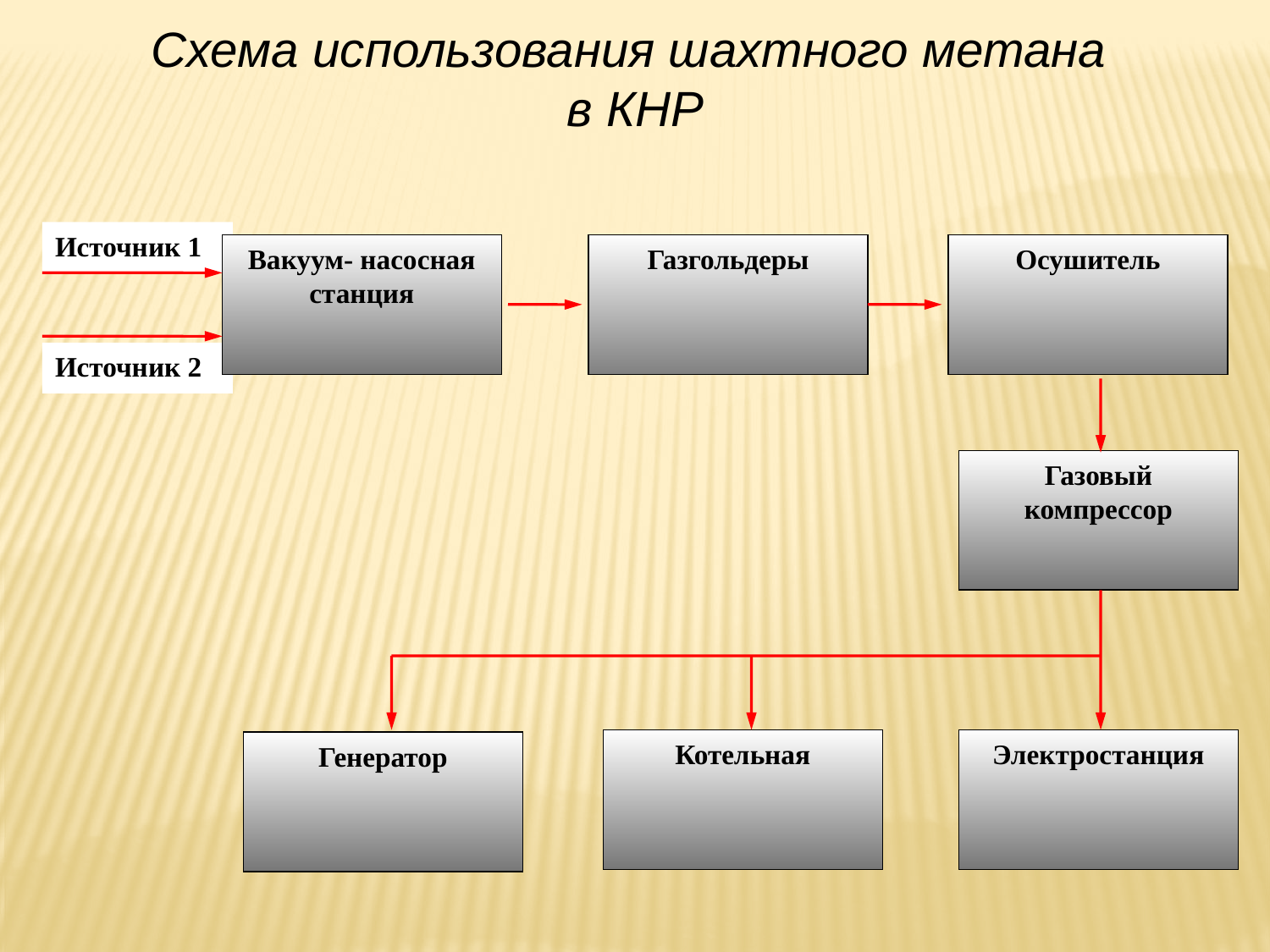

Схема использования шахтного метана
 в КНР
Источник 1
Вакуум- насосная станция
Газгольдеры
Осушитель

Источник 2

Газовый компрессор

Котельная
Электростанция
Генератор